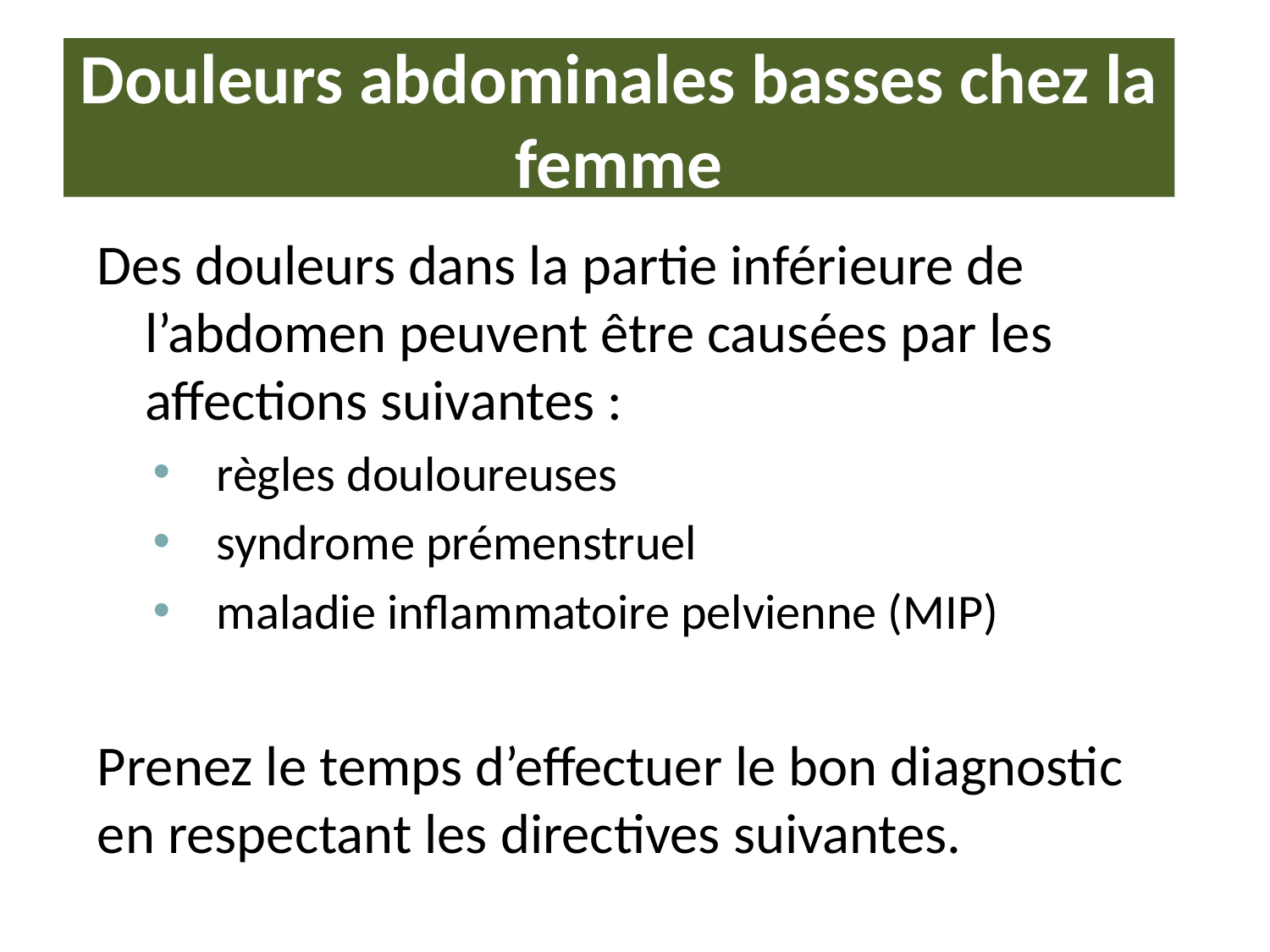

# Douleurs abdominales basses chez la femme
Des douleurs dans la partie inférieure de l’abdomen peuvent être causées par les affections suivantes :
règles douloureuses
syndrome prémenstruel
maladie inflammatoire pelvienne (MIP)

Prenez le temps d’effectuer le bon diagnostic en respectant les directives suivantes.